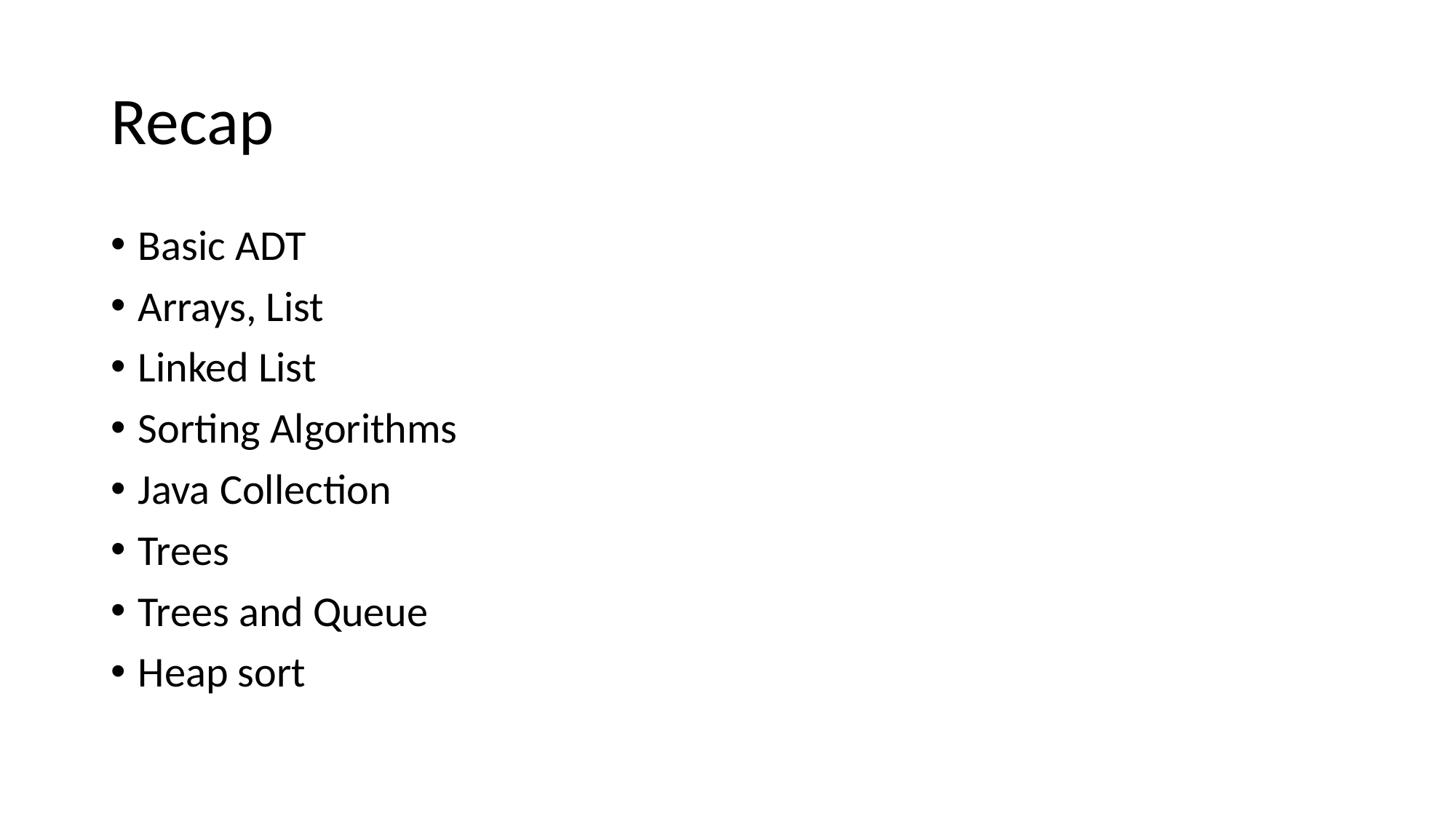

# Recap
Basic ADT
Arrays, List
Linked List
Sorting Algorithms
Java Collection
Trees
Trees and Queue
Heap sort